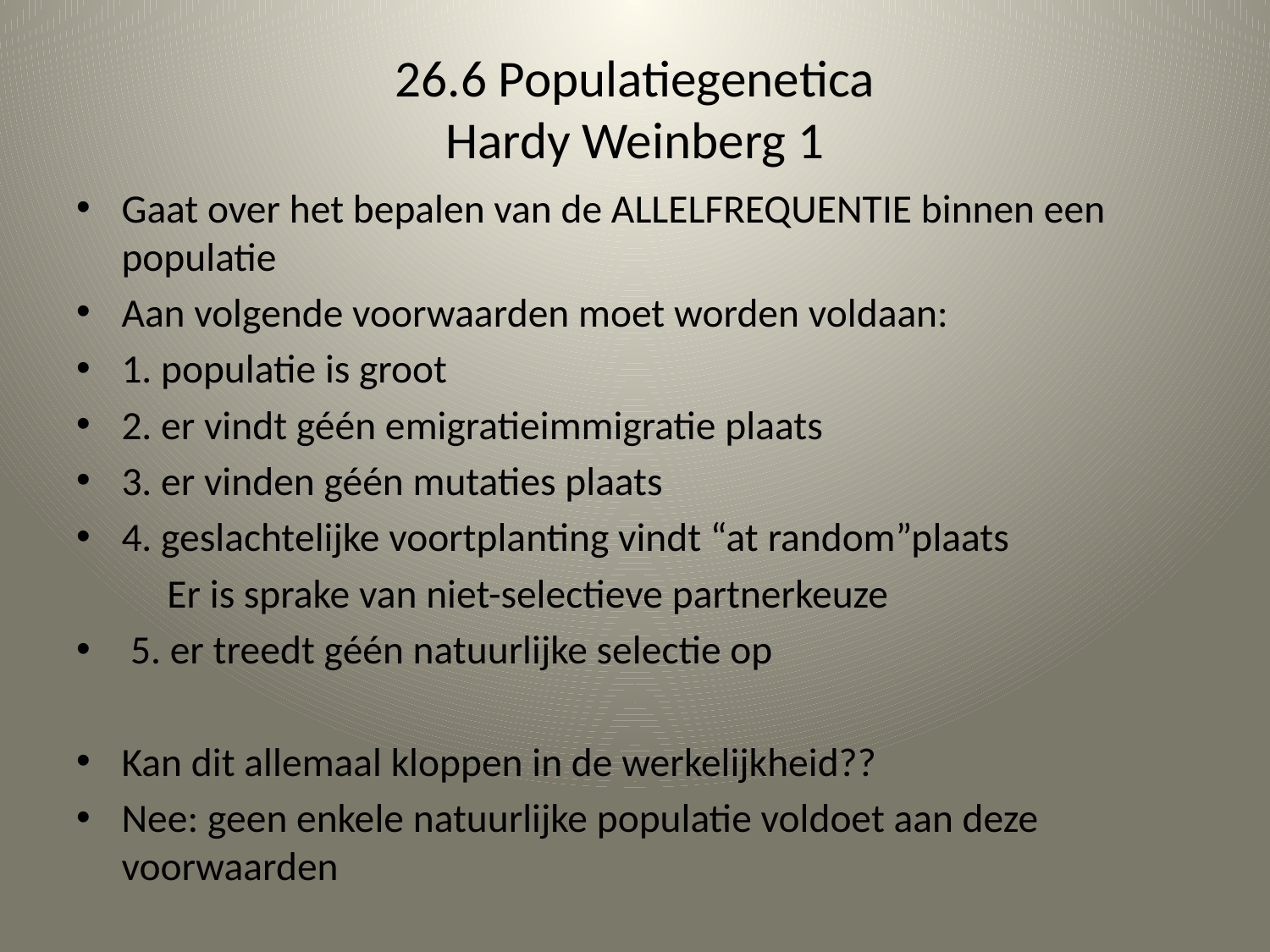

# 26.6 Populatiegenetica Hardy Weinberg 1
Gaat over het bepalen van de ALLELFREQUENTIE binnen een populatie
Aan volgende voorwaarden moet worden voldaan:
1. populatie is groot
2. er vindt géén emigratieimmigratie plaats
3. er vinden géén mutaties plaats
4. geslachtelijke voortplanting vindt “at random”plaats
          Er is sprake van niet-selectieve partnerkeuze
 5. er treedt géén natuurlijke selectie op

Kan dit allemaal kloppen in de werkelijkheid??
Nee: geen enkele natuurlijke populatie voldoet aan deze voorwaarden